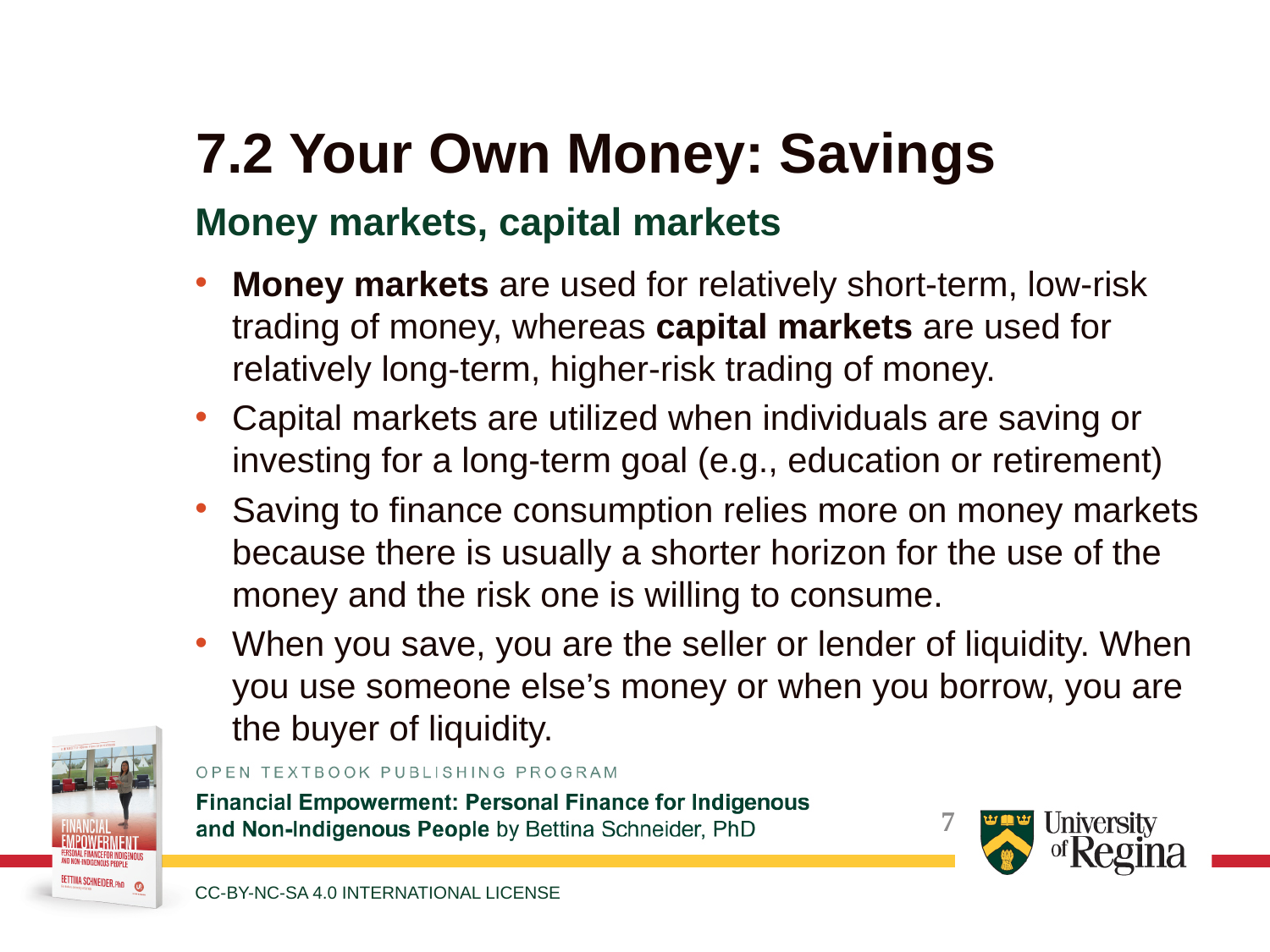

# 7.2 Your Own Money: Savings
Money markets, capital markets
Money markets are used for relatively short-term, low-risk trading of money, whereas capital markets are used for relatively long-term, higher-risk trading of money.
Capital markets are utilized when individuals are saving or investing for a long-term goal (e.g., education or retirement)
Saving to finance consumption relies more on money markets because there is usually a shorter horizon for the use of the money and the risk one is willing to consume.
When you save, you are the seller or lender of liquidity. When you use someone else’s money or when you borrow, you are the buyer of liquidity.

CC-BY-NC-SA 4.0 INTERNATIONAL LICENSE